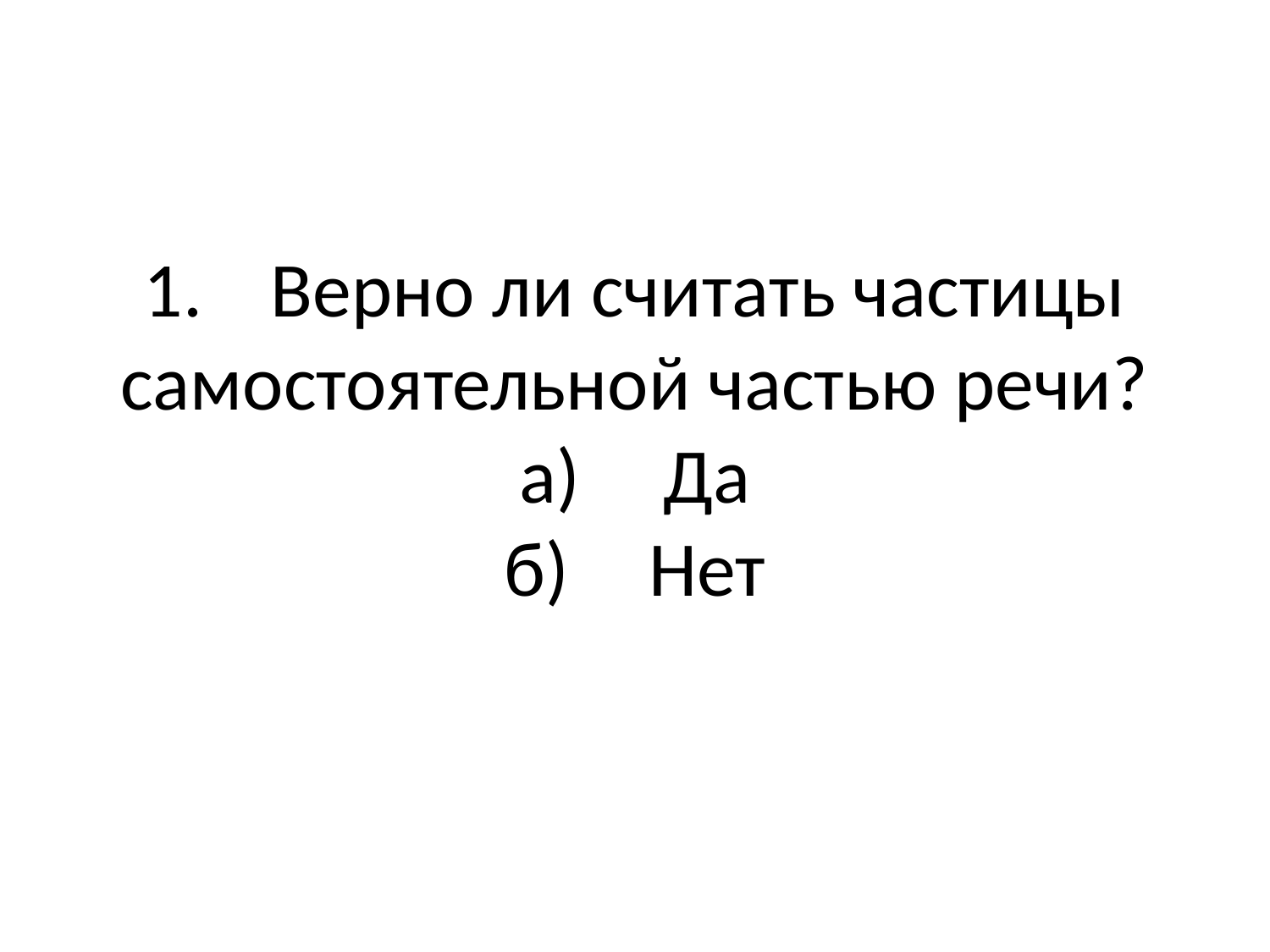

# 1.	Верно ли считать частицы самостоятельной частью речи? а)	 Да б)	 Нет